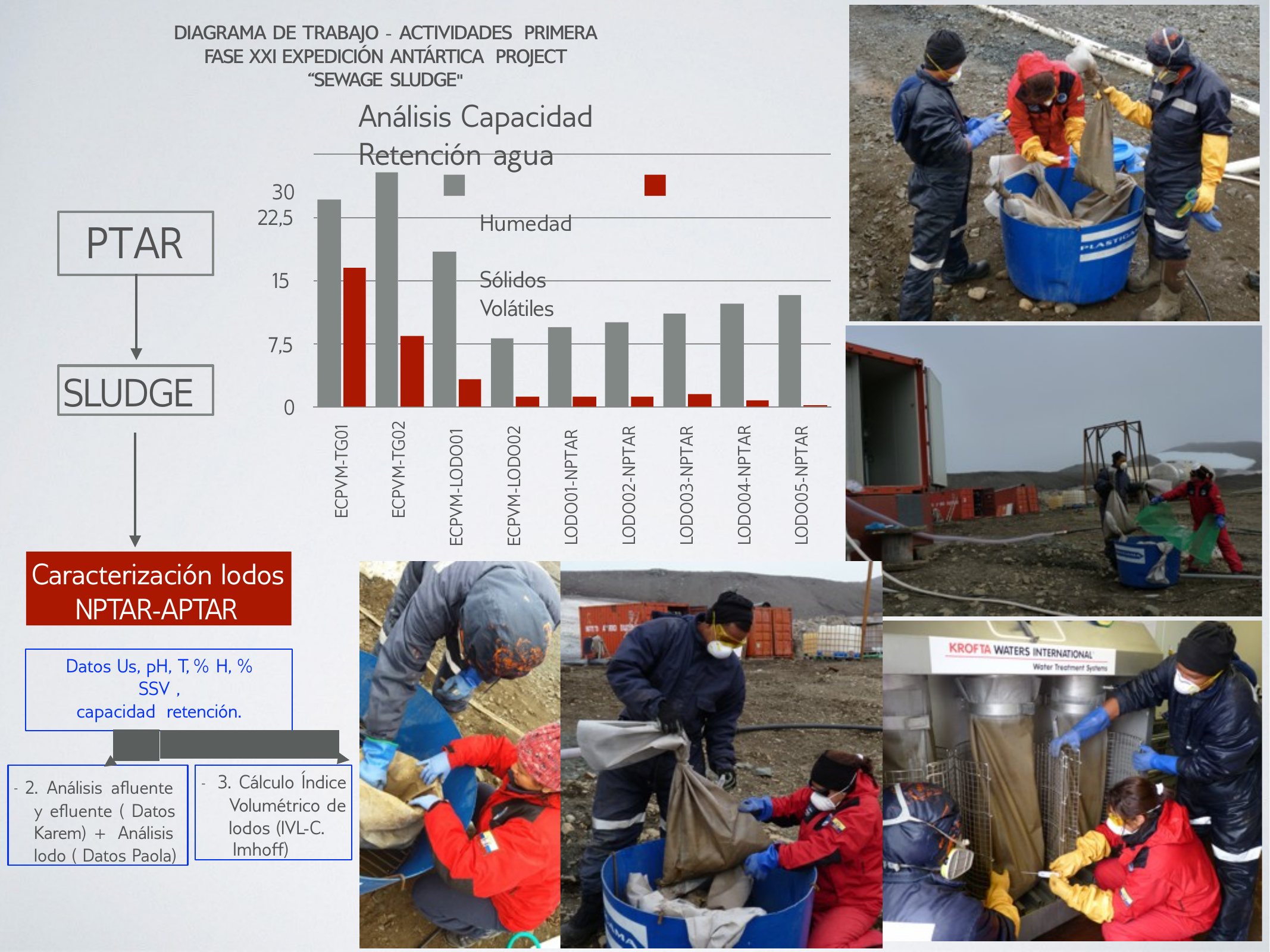

DIAGRAMA DE TRABAJO - ACTIVIDADES  PRIMERA FASE XXI EXPEDICIÓN ANTÁRTICA  PROJECT “SEWAGE SLUDGE"
Análisis Capacidad Retención agua
30
Humedad	Sólidos Volátiles

22,5

PTAR

15

7,5

SLUDGE

0

ECPVM-TG01
ECPVM-TG02
ECPVM-LODO01
ECPVM-LODO02
LODO01-NPTAR
LODO02-NPTAR
LODO03-NPTAR
LODO04-NPTAR
LODO05-NPTAR

Caracterización lodos  NPTAR-APTAR

Datos Us, pH, T, % H, % SSV ,
capacidad retención.

- 2. Análisis afluente  y efluente ( Datos  Karem) + Análisis  lodo ( Datos Paola)
- 3. Cálculo Índice  Volumétrico de  lodos (IVL-C.
Imhoff)